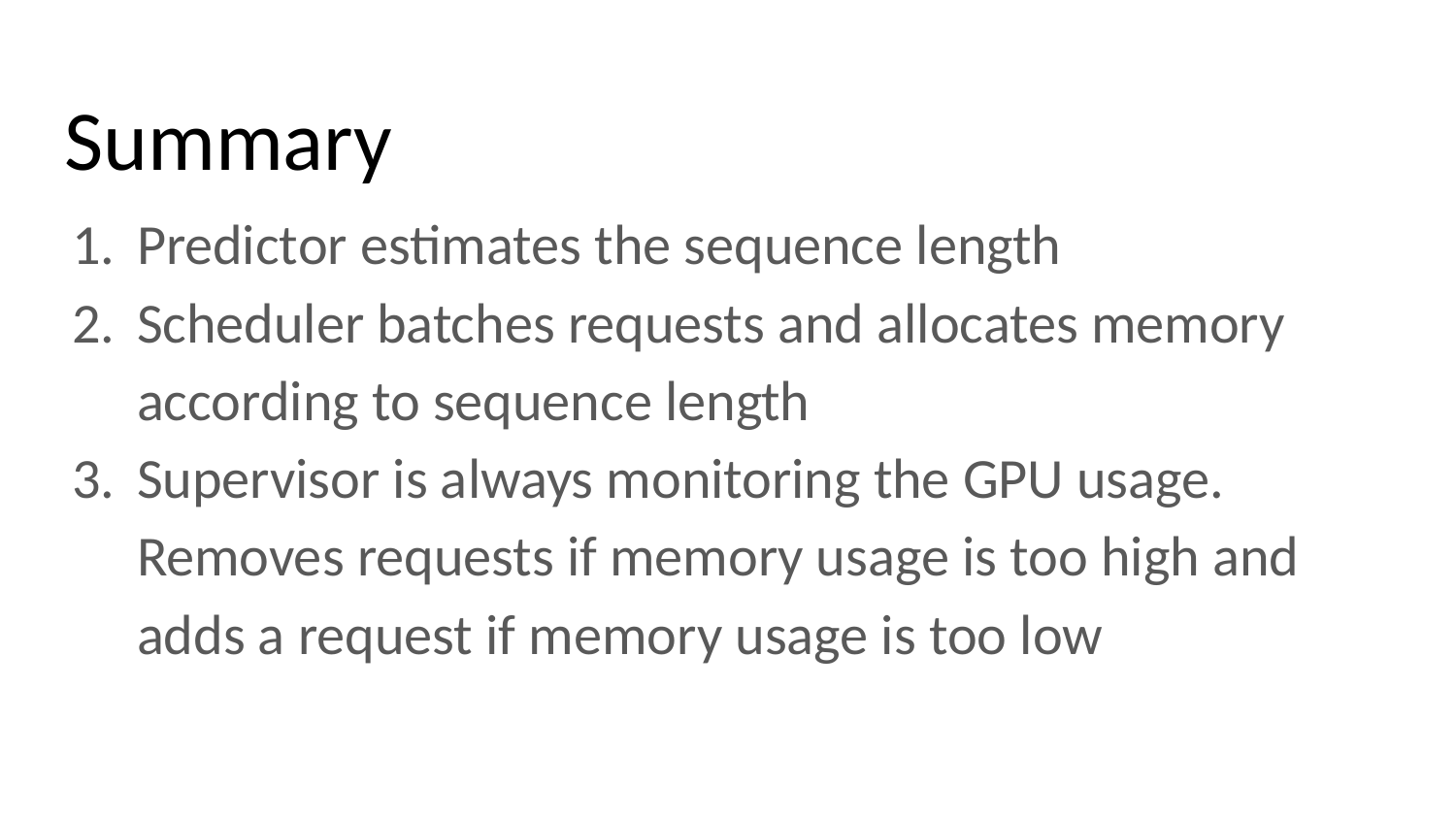

# Summary
Predictor estimates the sequence length
Scheduler batches requests and allocates memory according to sequence length
Supervisor is always monitoring the GPU usage. Removes requests if memory usage is too high and adds a request if memory usage is too low